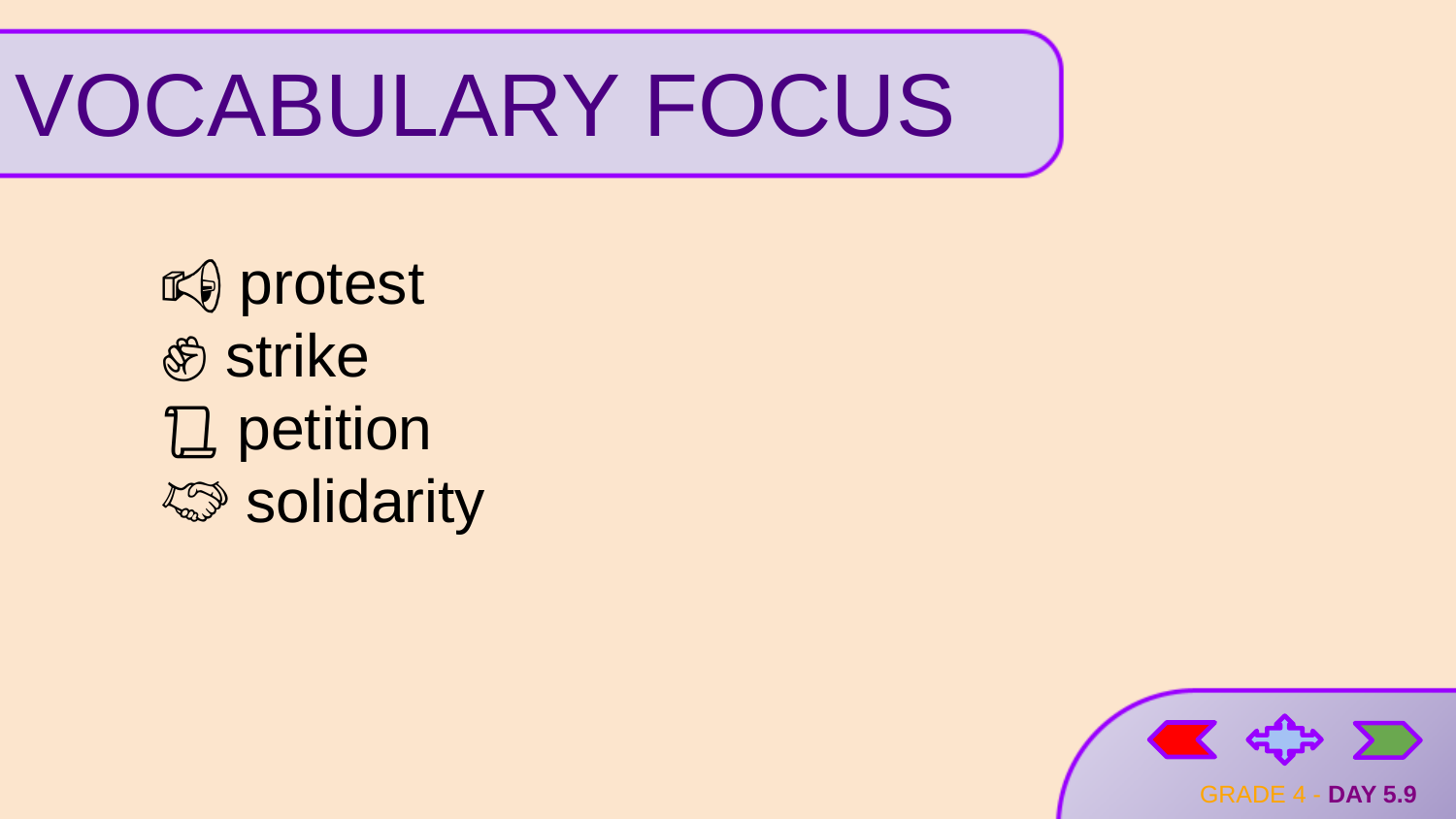

# VOCABULARY FOCUS

📢 protest
✊ strike
📜 petition
🤝 solidarity

GRADE 4 - DAY 5.9